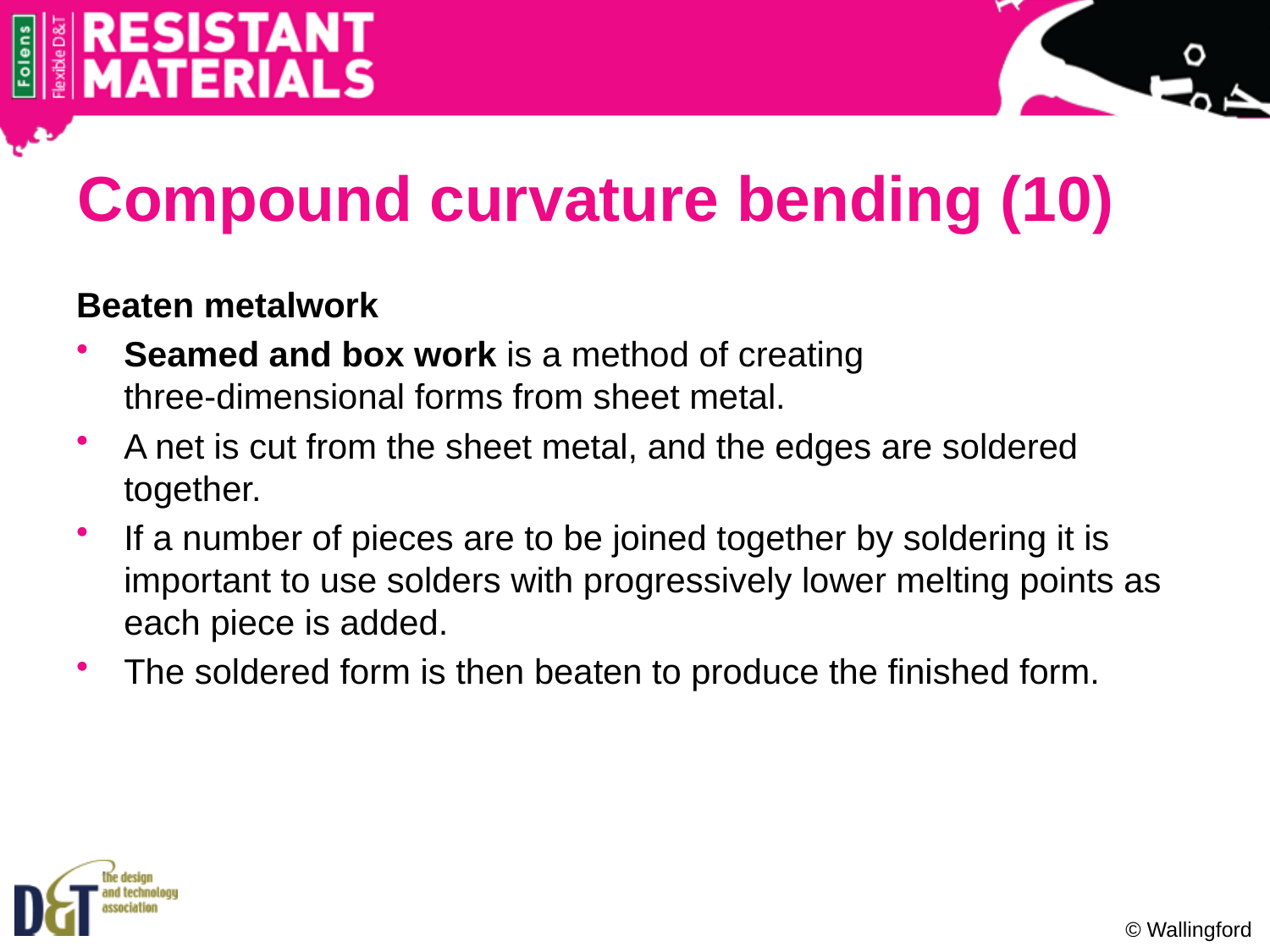

# Compound curvature bending (10)
Beaten metalwork
Seamed and box work is a method of creating
three-dimensional forms from sheet metal.
A net is cut from the sheet metal, and the edges are soldered together.
If a number of pieces are to be joined together by soldering it is important to use solders with progressively lower melting points as each piece is added.
The soldered form is then beaten to produce the finished form.
© Wallingford